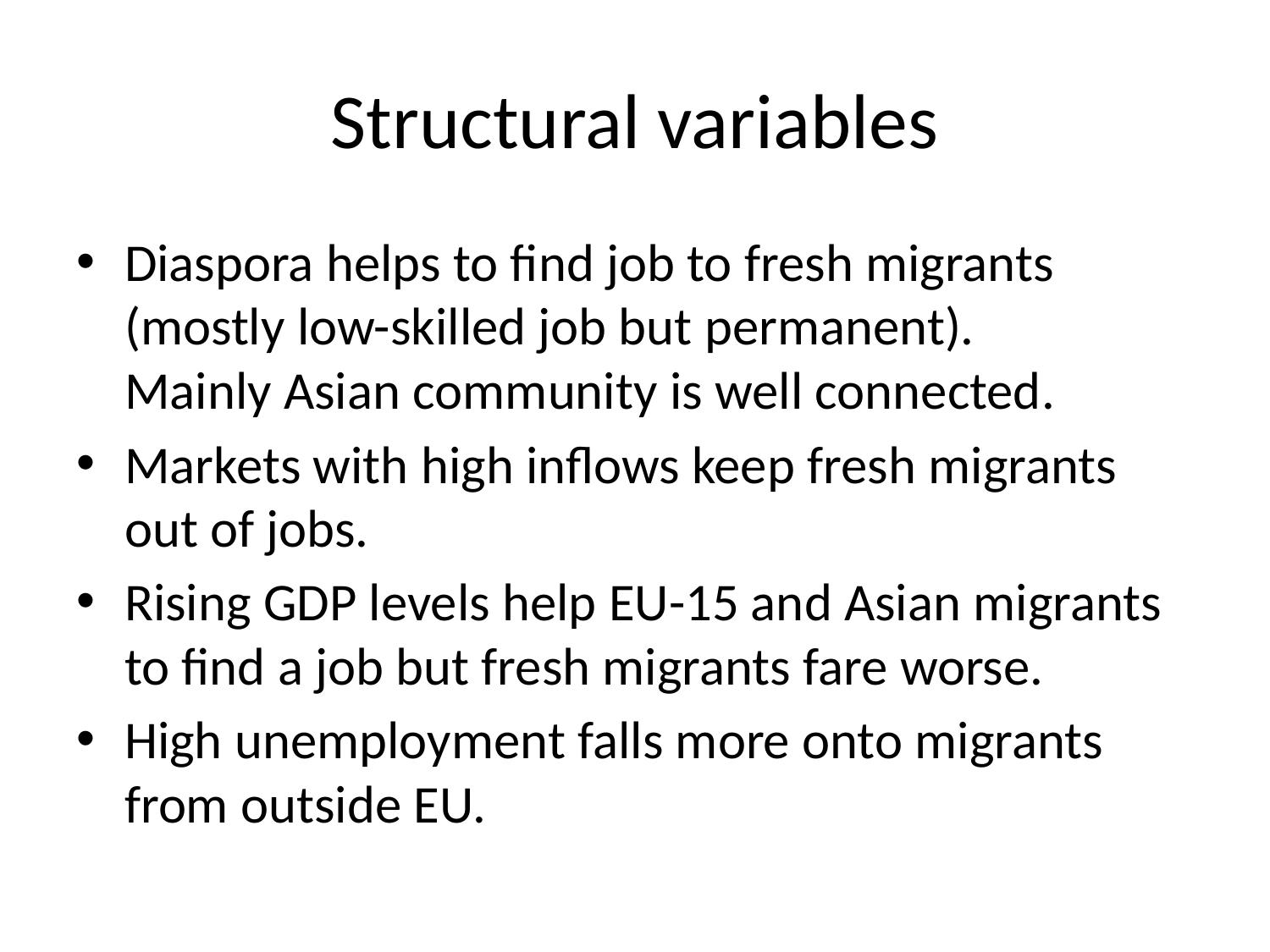

# Structural variables
Diaspora helps to find job to fresh migrants (mostly low-skilled job but permanent).
Mainly Asian community is well connected.
Markets with high inflows keep fresh migrants out of jobs.
Rising GDP levels help EU-15 and Asian migrants to find a job but fresh migrants fare worse.
High unemployment falls more onto migrants from outside EU.